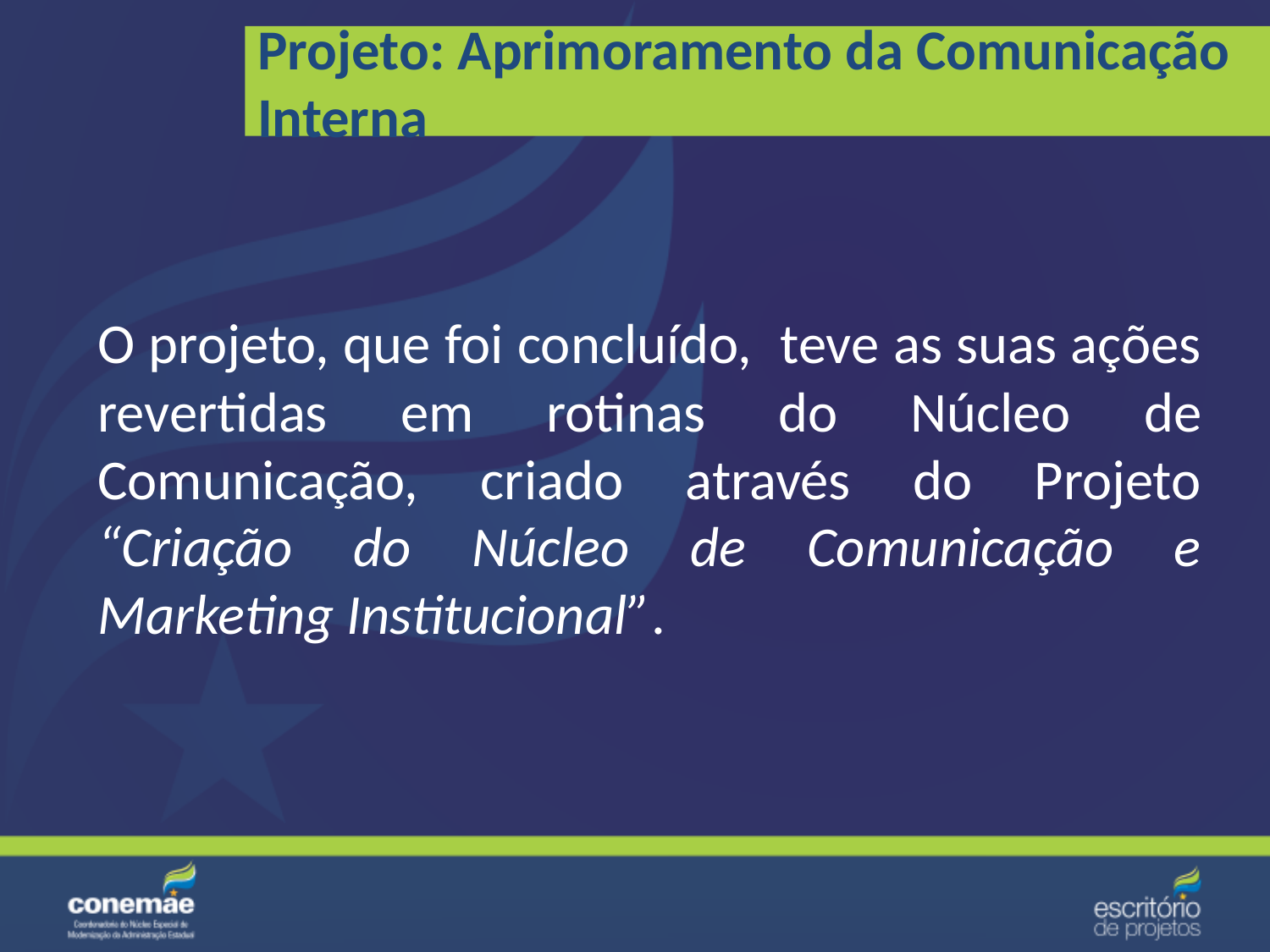

Projeto: Aprimoramento da Comunicação Interna

O projeto, que foi concluído,  teve as suas ações revertidas em rotinas do Núcleo de Comunicação, criado através do Projeto “Criação do Núcleo de Comunicação e Marketing Institucional”.